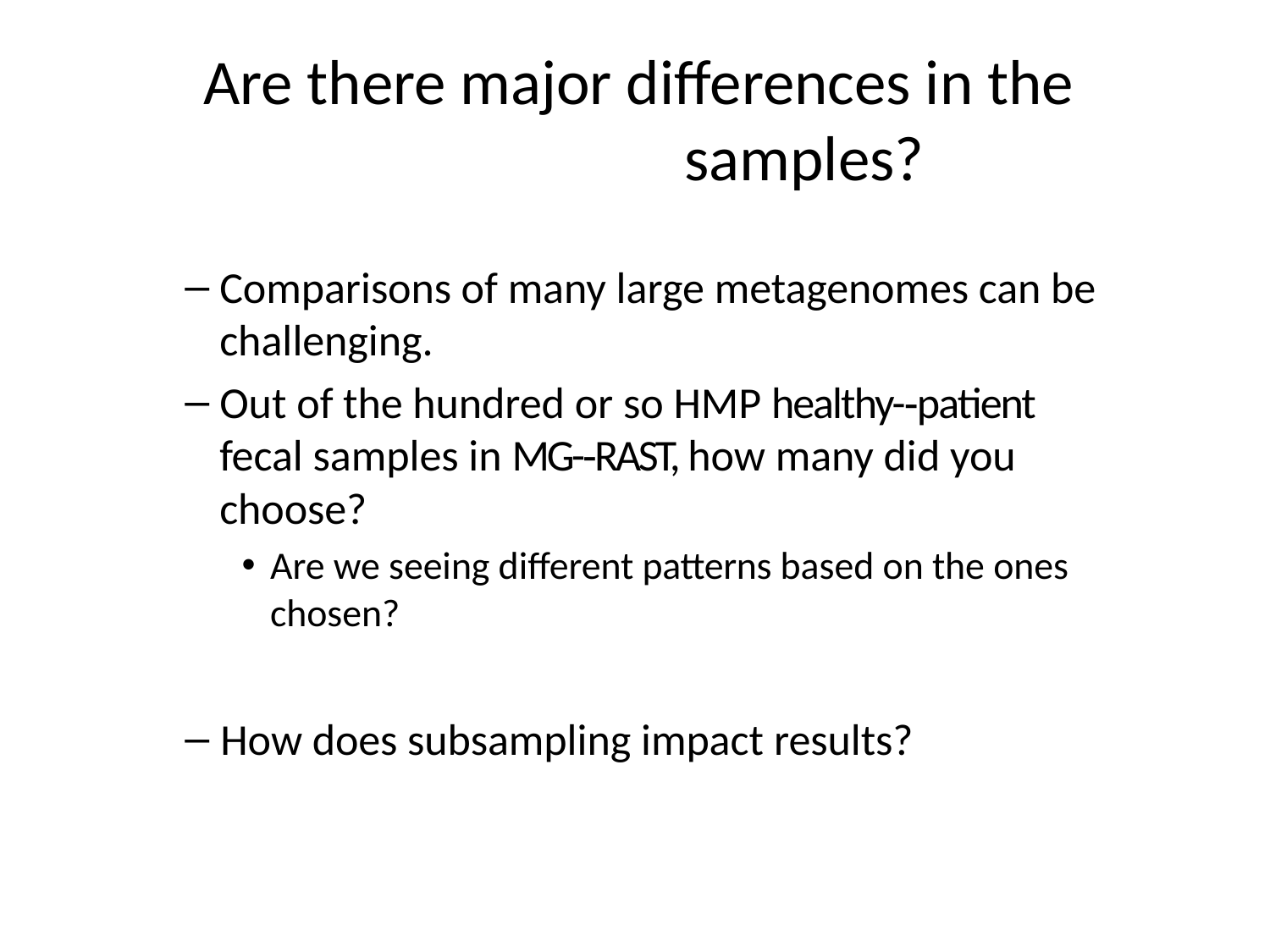

# Are there major diﬀerences in the  samples?
Comparisons of many large metagenomes can be  challenging.
Out of the hundred or so HMP healthy-­‐patient  fecal samples in MG-­‐RAST, how many did you  choose?
Are we seeing diﬀerent patterns based on the ones  chosen?

How does subsampling impact results?